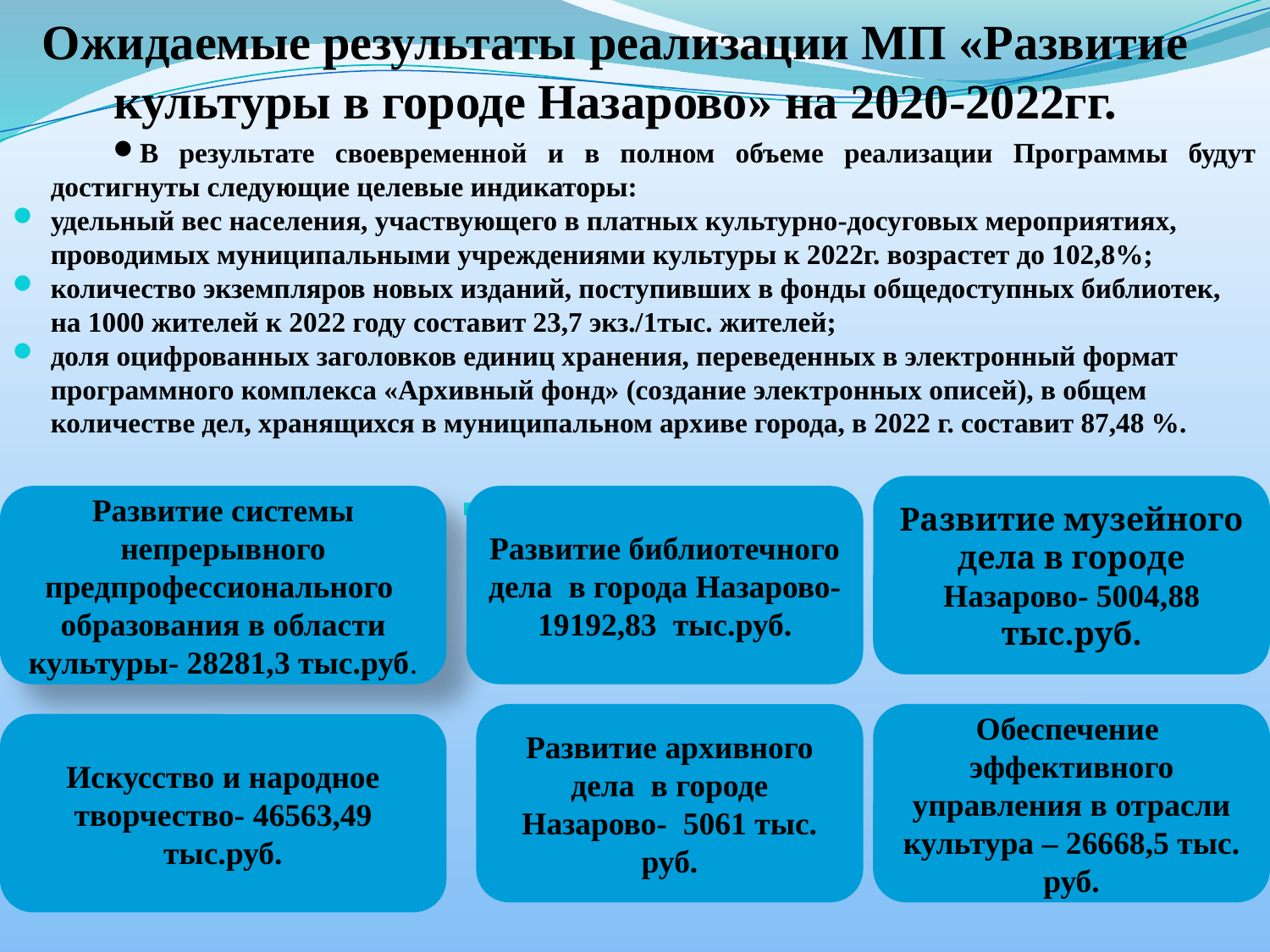

# Ожидаемые результаты реализации МП «Развитие культуры в городе Назарово» на 2020-2022гг.
В результате своевременной и в полном объеме реализации Программы будут достигнуты следующие целевые индикаторы:
удельный вес населения, участвующего в платных культурно-досуговых мероприятиях, проводимых муниципальными учреждениями культуры к 2022г. возрастет до 102,8%;
количество экземпляров новых изданий, поступивших в фонды общедоступных библиотек, на 1000 жителей к 2022 году составит 23,7 экз./1тыс. жителей;
доля оцифрованных заголовков единиц хранения, переведенных в электронный формат программного комплекса «Архивный фонд» (создание электронных описей), в общем количестве дел, хранящихся в муниципальном архиве города, в 2022 г. составит 87,48 %.

Подпрограммы
Развитие музейного дела в городе Назарово- 5004,88 тыс.руб.
Развитие системы непрерывного предпрофессионального  образования в области культуры- 28281,3 тыс.руб.
Развитие библиотечного дела  в города Назарово- 19192,83  тыс.руб.
Развитие архивного дела  в городе Назарово-  5061 тыс. руб.
Обеспечение  эффективного управления в отрасли культура – 26668,5 тыс. руб.
Искусство и народное творчество- 46563,49 тыс.руб.